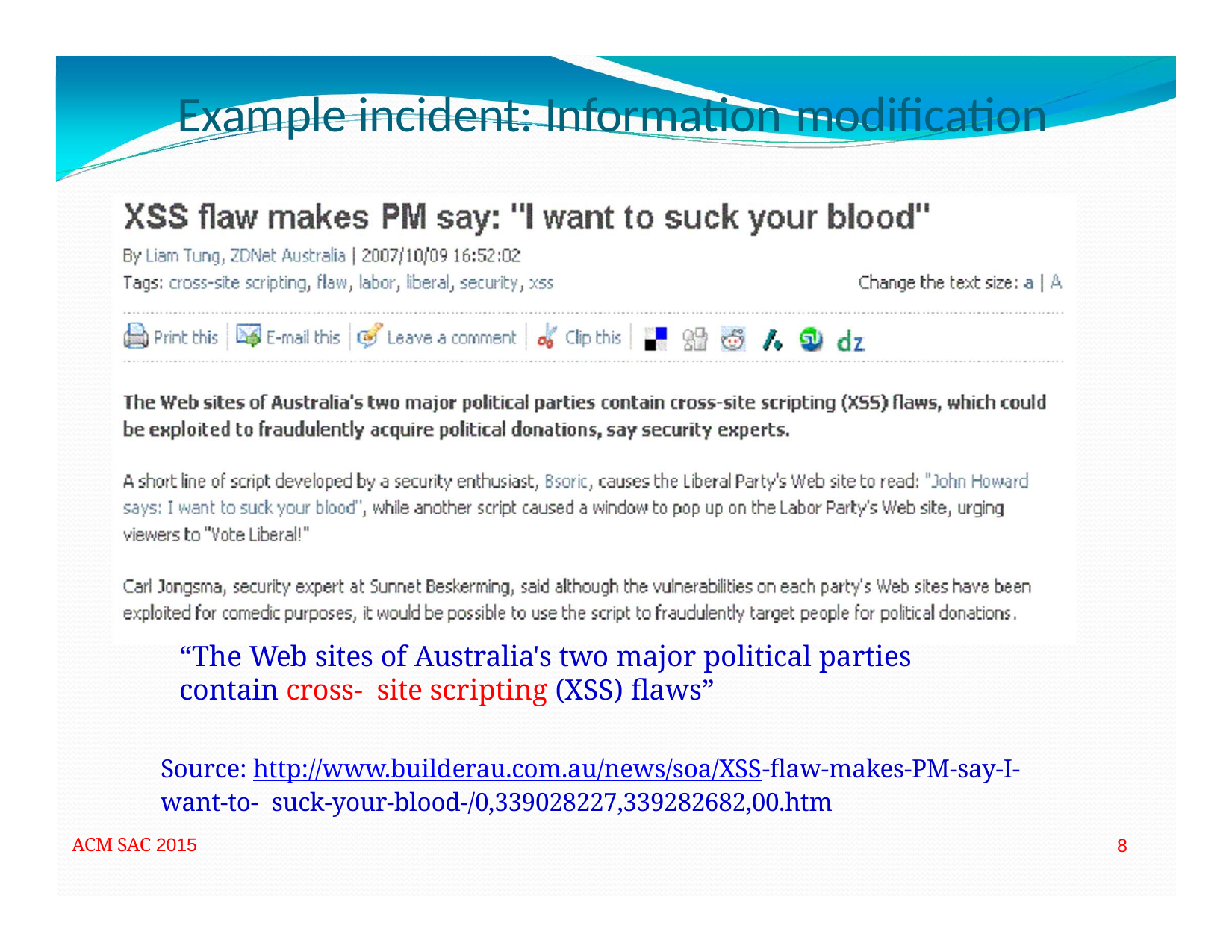

# Example incident: Information modification

“The Web sites of Australia's two major political parties contain cross‐  site scripting (XSS) flaws”

Source: http://www.builderau.com.au/news/soa/XSS‐flaw‐makes‐PM‐say‐I‐want‐to‐  suck‐your‐blood‐/0,339028227,339282682,00.htm
ACM SAC 2015
8